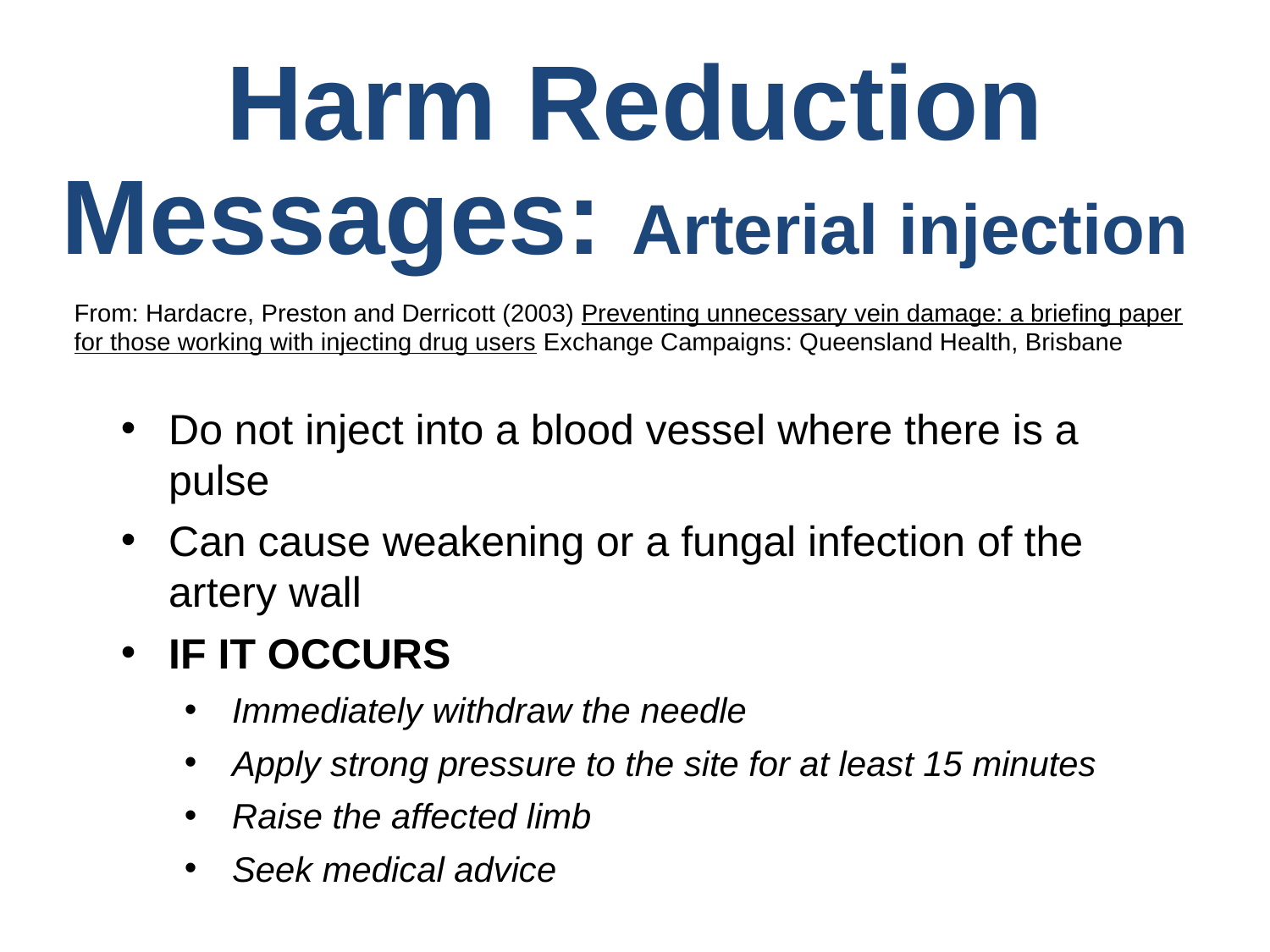

# Harm Reduction Messages: Arterial injection
From: Hardacre, Preston and Derricott (2003) Preventing unnecessary vein damage: a briefing paper for those working with injecting drug users Exchange Campaigns: Queensland Health, Brisbane
Do not inject into a blood vessel where there is a pulse
Can cause weakening or a fungal infection of the artery wall
IF IT OCCURS
Immediately withdraw the needle
Apply strong pressure to the site for at least 15 minutes
Raise the affected limb
Seek medical advice